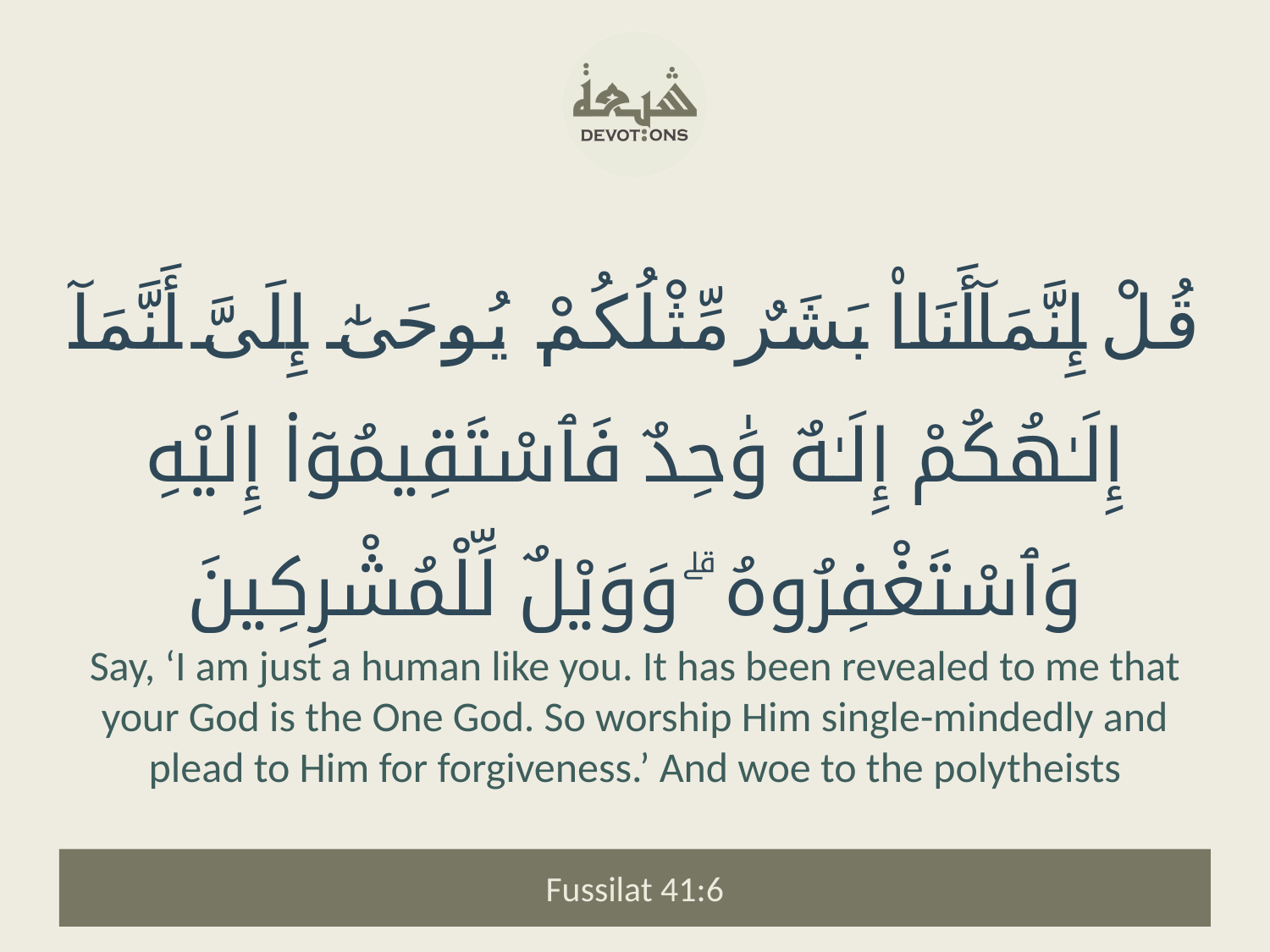

قُلْ إِنَّمَآ أَنَا۠ بَشَرٌ مِّثْلُكُمْ يُوحَىٰٓ إِلَىَّ أَنَّمَآ إِلَـٰهُكُمْ إِلَـٰهٌ وَٰحِدٌ فَٱسْتَقِيمُوٓا۟ إِلَيْهِ وَٱسْتَغْفِرُوهُ ۗ وَوَيْلٌ لِّلْمُشْرِكِينَ
Say, ‘I am just a human like you. It has been revealed to me that your God is the One God. So worship Him single-mindedly and plead to Him for forgiveness.’ And woe to the polytheists
Fussilat 41:6